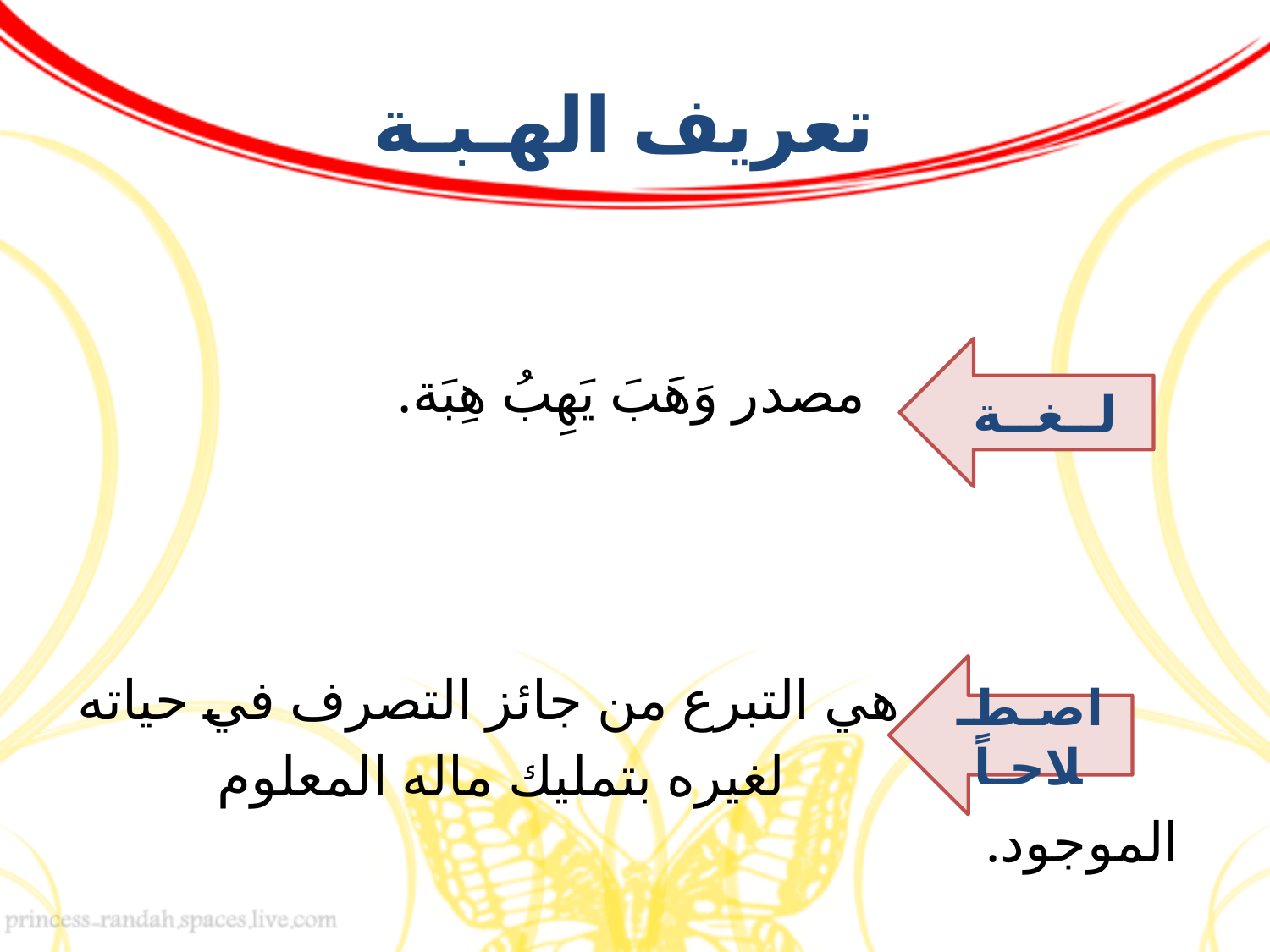

# تعريف الهـبـة

  مصدر وَهَبَ يَهِبُ هِبَة.

                       هي التبرع من جائز التصرف في حياته
                               لغيره بتمليك ماله المعلوم الموجود.

لــغــة
اصـطـلاحـاً